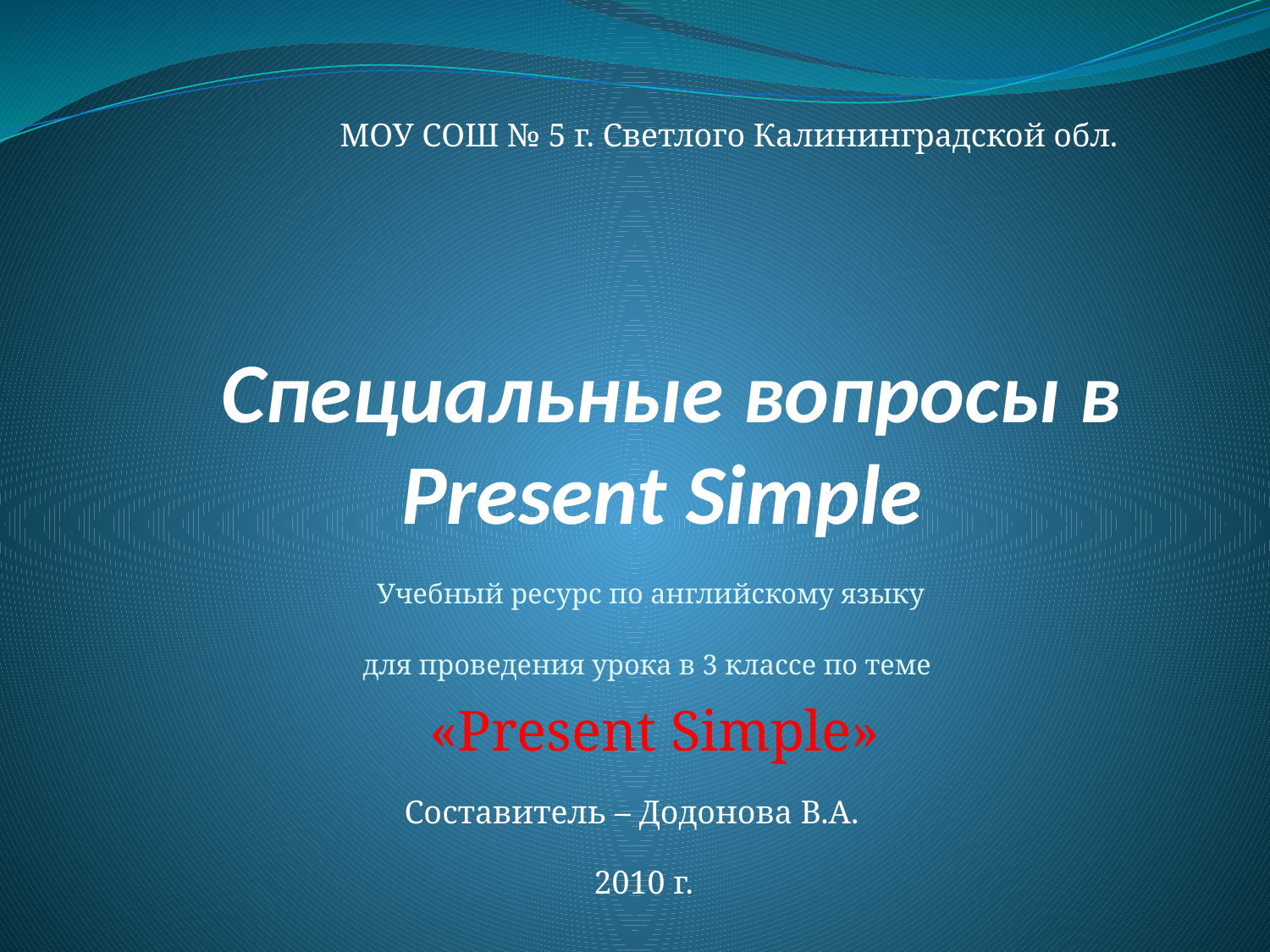

МОУ СОШ № 5 г. Светлого Калининградской обл.
# Специальные вопросы в Present Simple
Учебный ресурс по английскому языку
для проведения урока в 3 классе по теме
«Present Simple»
Составитель – Додонова В.А.
2010 г.